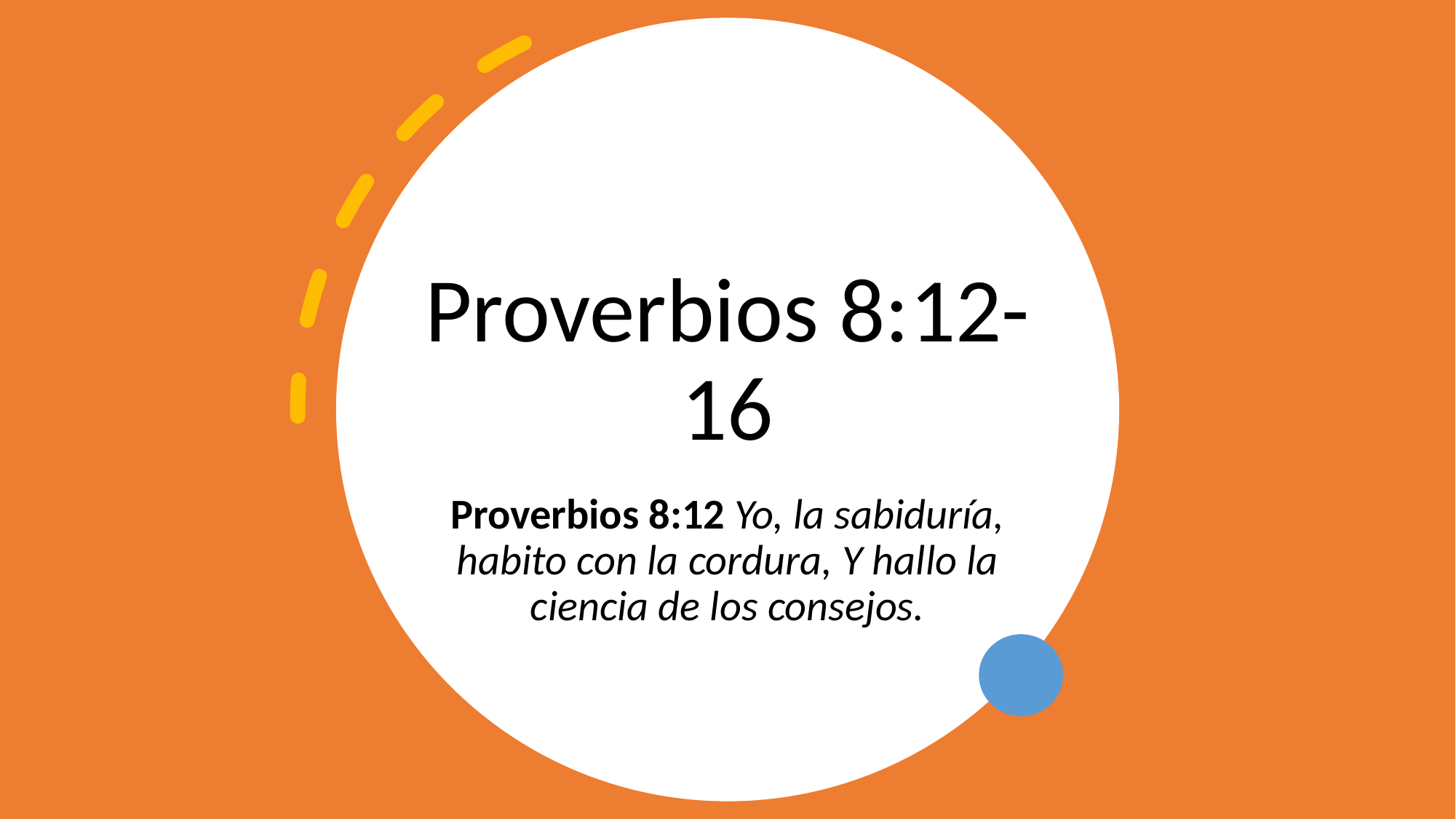

# Proverbios 8:12-16
Proverbios 8:12 Yo, la sabiduría, habito con la cordura, Y hallo la ciencia de los consejos.